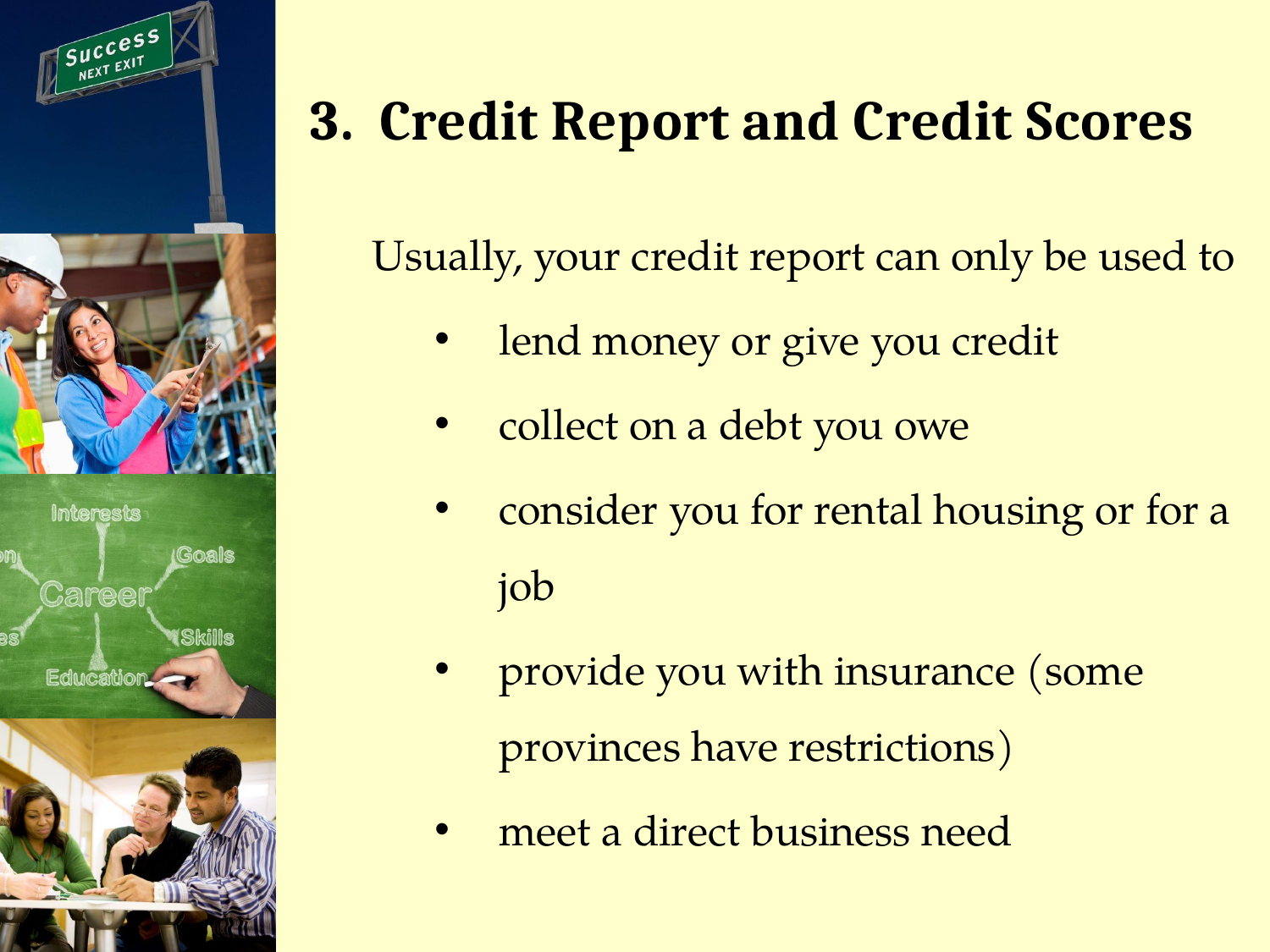

# 3.  Credit Report and Credit Scores
Usually, your credit report can only be used to
lend money or give you credit
collect on a debt you owe
consider you for rental housing or for a job
provide you with insurance (some provinces have restrictions)
meet a direct business need